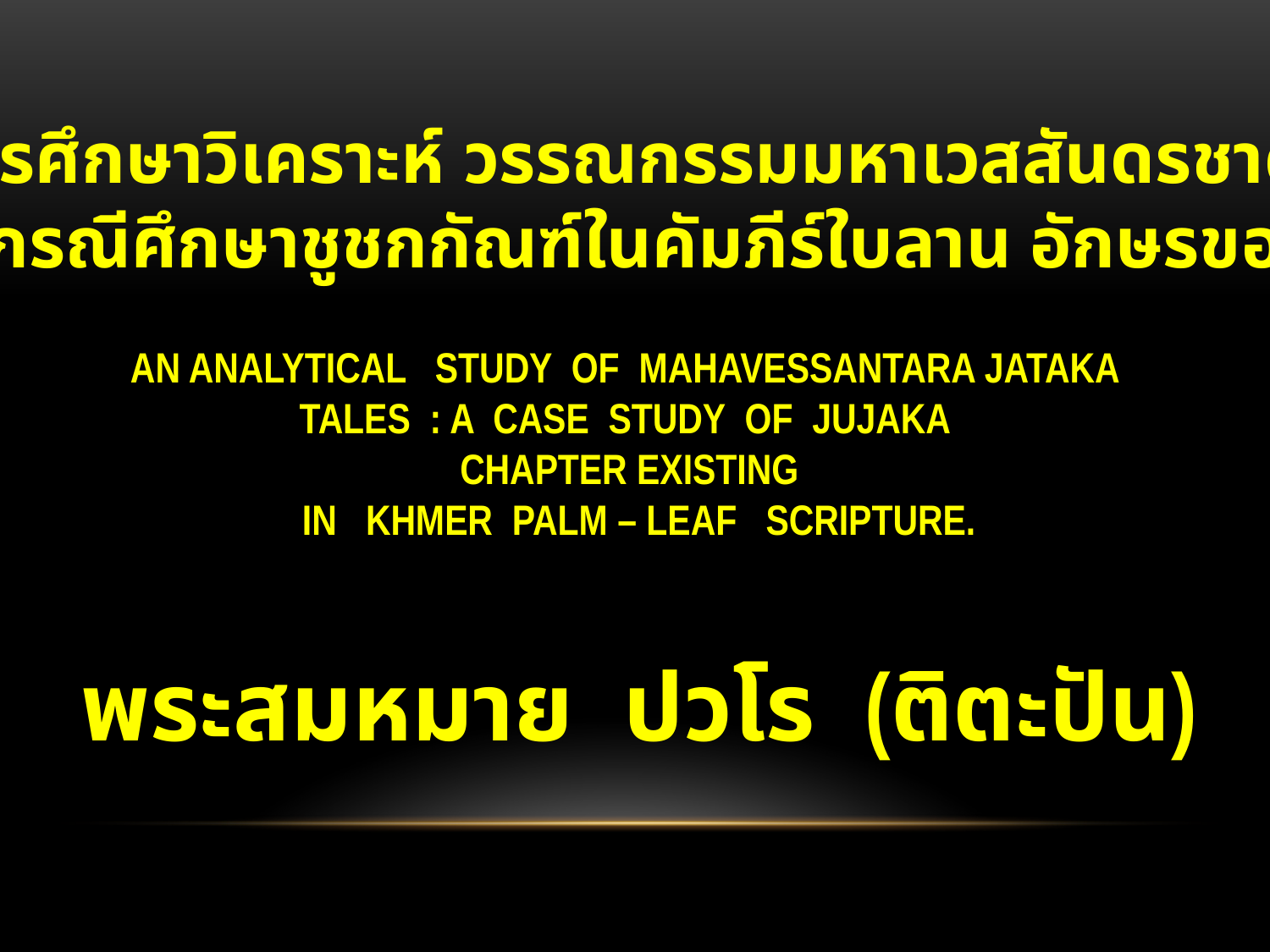

การศึกษาวิเคราะห์ วรรณกรรมมหาเวสสันดรชาดก
: กรณีศึกษาชูชกกัณฑ์ในคัมภีร์ใบลาน อักษรขอม

AN ANALYTICAL   STUDY  OF  MAHAVESSANTARA JATAKA
TALES  : A  CASE  STUDY  OF  JUJAKA
CHAPTER EXISTING
IN   KHMER  PALM – LEAF   SCRIPTURE.

พระสมหมาย  ปวโร  (ติตะปัน)